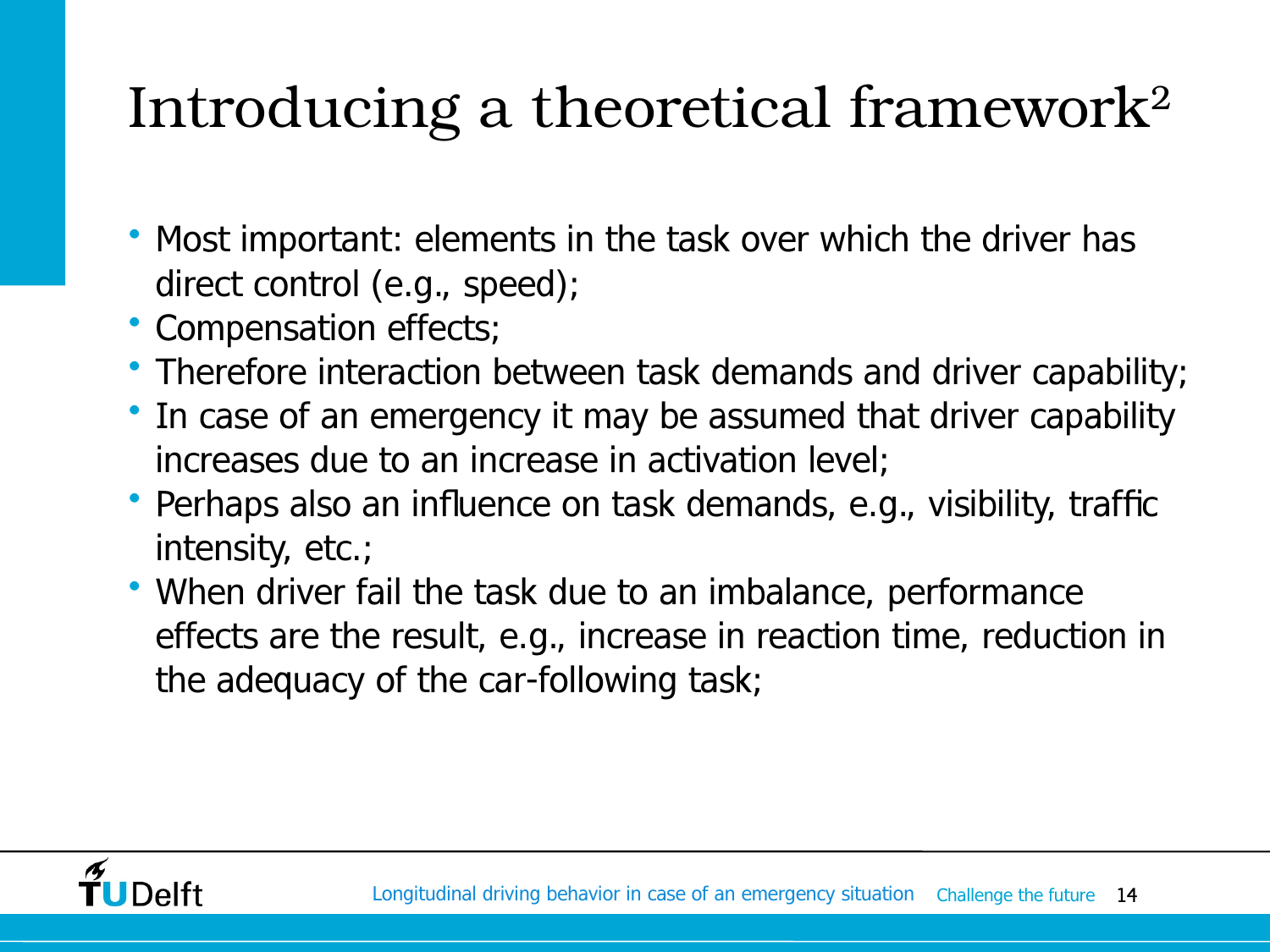

# Introducing a theoretical framework2
Most important: elements in the task over which the driver has direct control (e.g., speed);
Compensation effects;
Therefore interaction between task demands and driver capability;
In case of an emergency it may be assumed that driver capability increases due to an increase in activation level;
Perhaps also an influence on task demands, e.g., visibility, traffic intensity, etc.;
When driver fail the task due to an imbalance, performance effects are the result, e.g., increase in reaction time, reduction in the adequacy of the car-following task;